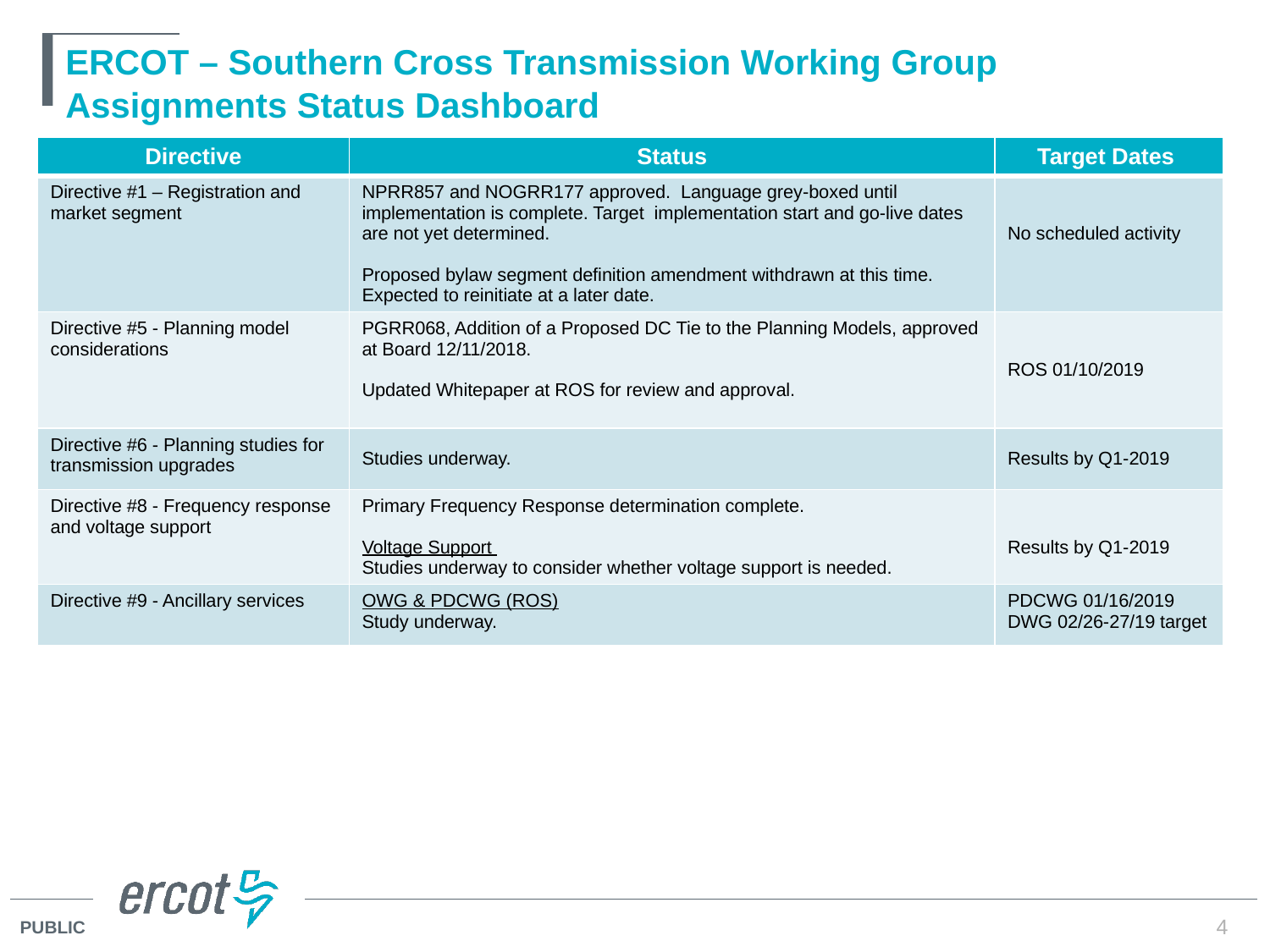

# ERCOT – Southern Cross Transmission Working Group Assignments Status Dashboard
| Directive | Status | Target Dates |
| --- | --- | --- |
| Directive #1 – Registration and market segment | NPRR857 and NOGRR177 approved. Language grey-boxed until implementation is complete. Target implementation start and go-live dates are not yet determined. Proposed bylaw segment definition amendment withdrawn at this time. Expected to reinitiate at a later date. | No scheduled activity |
| Directive #5 - Planning model considerations | PGRR068, Addition of a Proposed DC Tie to the Planning Models, approved at Board 12/11/2018. Updated Whitepaper at ROS for review and approval. | ROS 01/10/2019 |
| Directive #6 - Planning studies for transmission upgrades | Studies underway. | Results by Q1-2019 |
| Directive #8 - Frequency response and voltage support | Primary Frequency Response determination complete. Voltage Support Studies underway to consider whether voltage support is needed. | Results by Q1-2019 |
| Directive #9 - Ancillary services | OWG & PDCWG (ROS) Study underway. | PDCWG 01/16/2019 DWG 02/26-27/19 target |
4